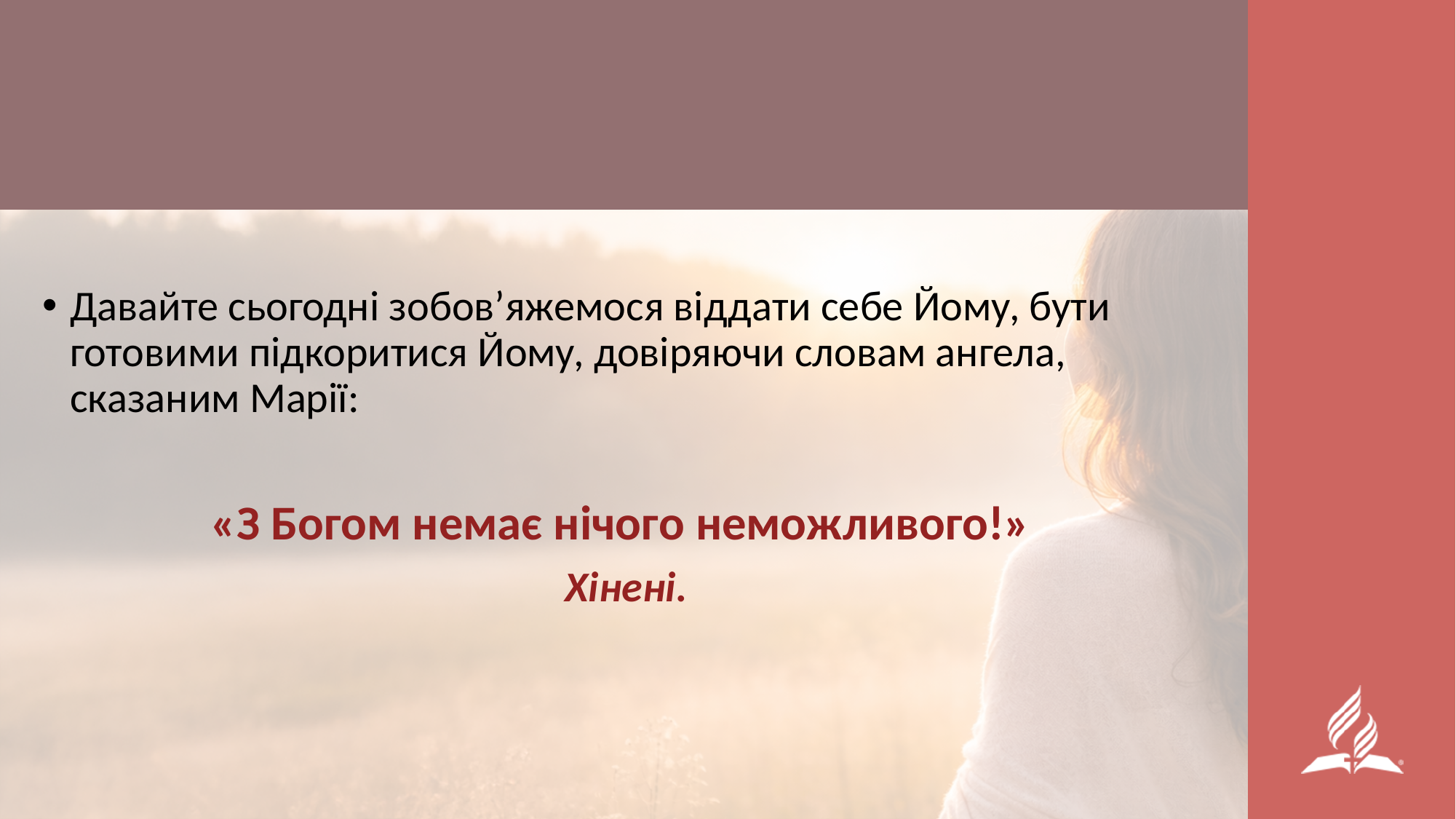

Давайте сьогодні зобов’яжемося віддати себе Йому, бути готовими підкоритися Йому, довіряючи словам ангела, сказаним Марії:

«З Богом немає нічого неможливого!»
Хінені.